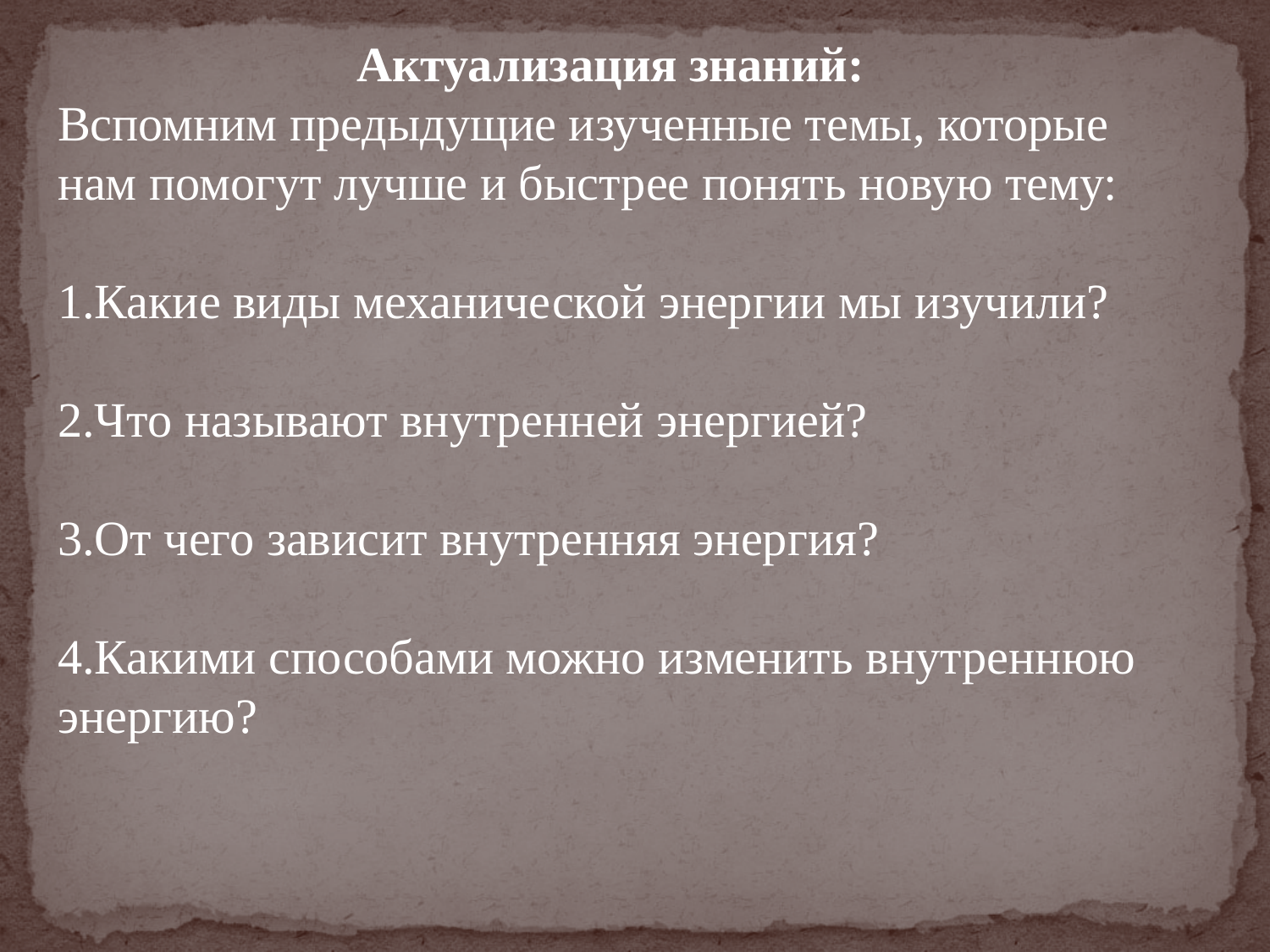

Актуализация знаний:
Вспомним предыдущие изученные темы, которые нам помогут лучше и быстрее понять новую тему:
1.Какие виды механической энергии мы изучили?
2.Что называют внутренней энергией?
3.От чего зависит внутренняя энергия?
4.Какими способами можно изменить внутреннюю энергию?